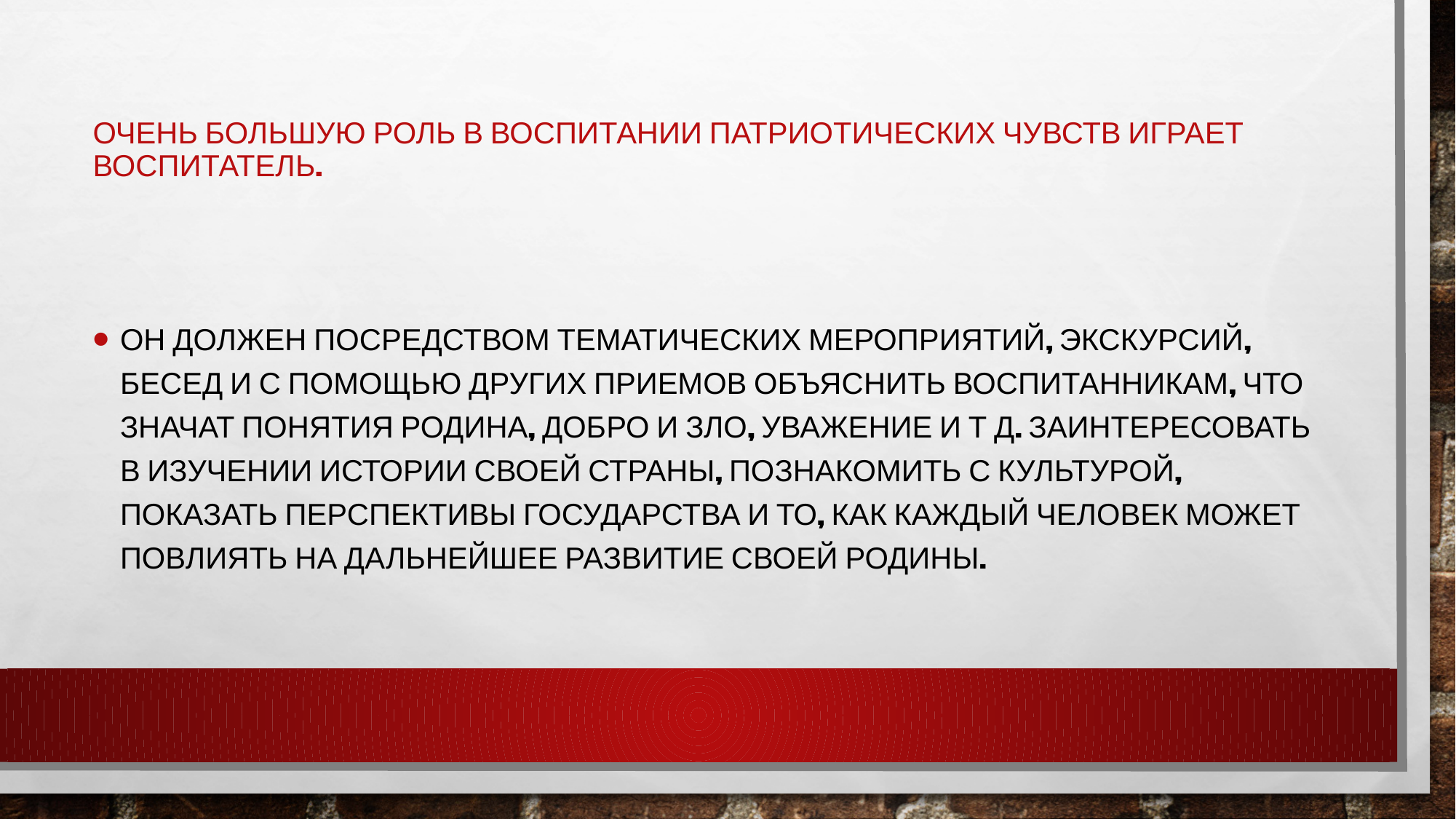

# Очень большую роль в воспитании патриотических чувств играет воспитатель.
он должен посредством тематических мероприятий, экскурсий, бесед и с помощью других приемов объяснить воспитанникам, что значат понятия Родина, добро и зло, уважение и т д. Заинтересовать в изучении истории своей страны, познакомить с культурой, показать перспективы государства и то, как каждый человек может повлиять на дальнейшее развитие своей Родины.